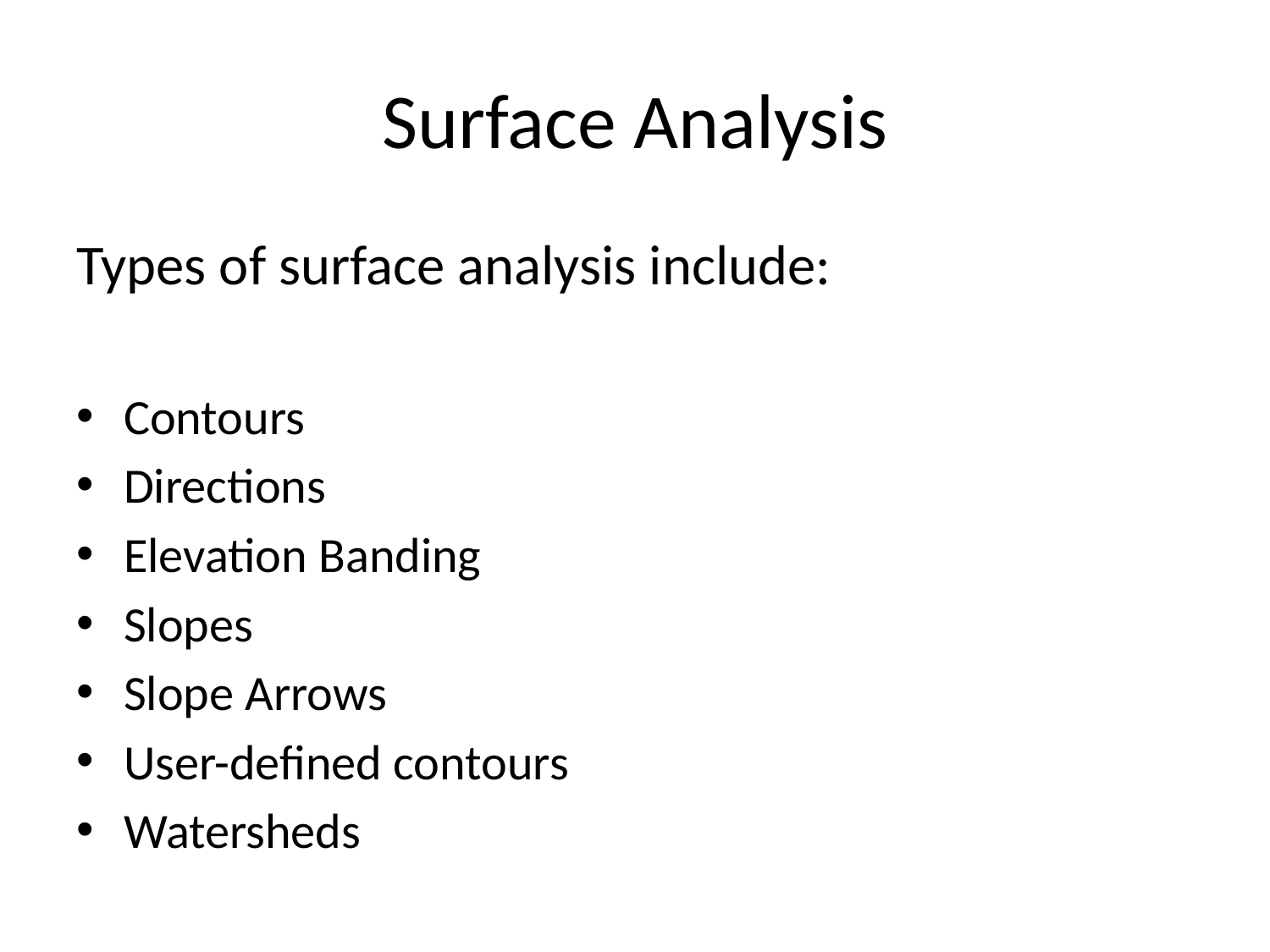

# Surface Analysis
Types of surface analysis include:

Contours
Directions
Elevation Banding
Slopes
Slope Arrows
User-defined contours
Watersheds